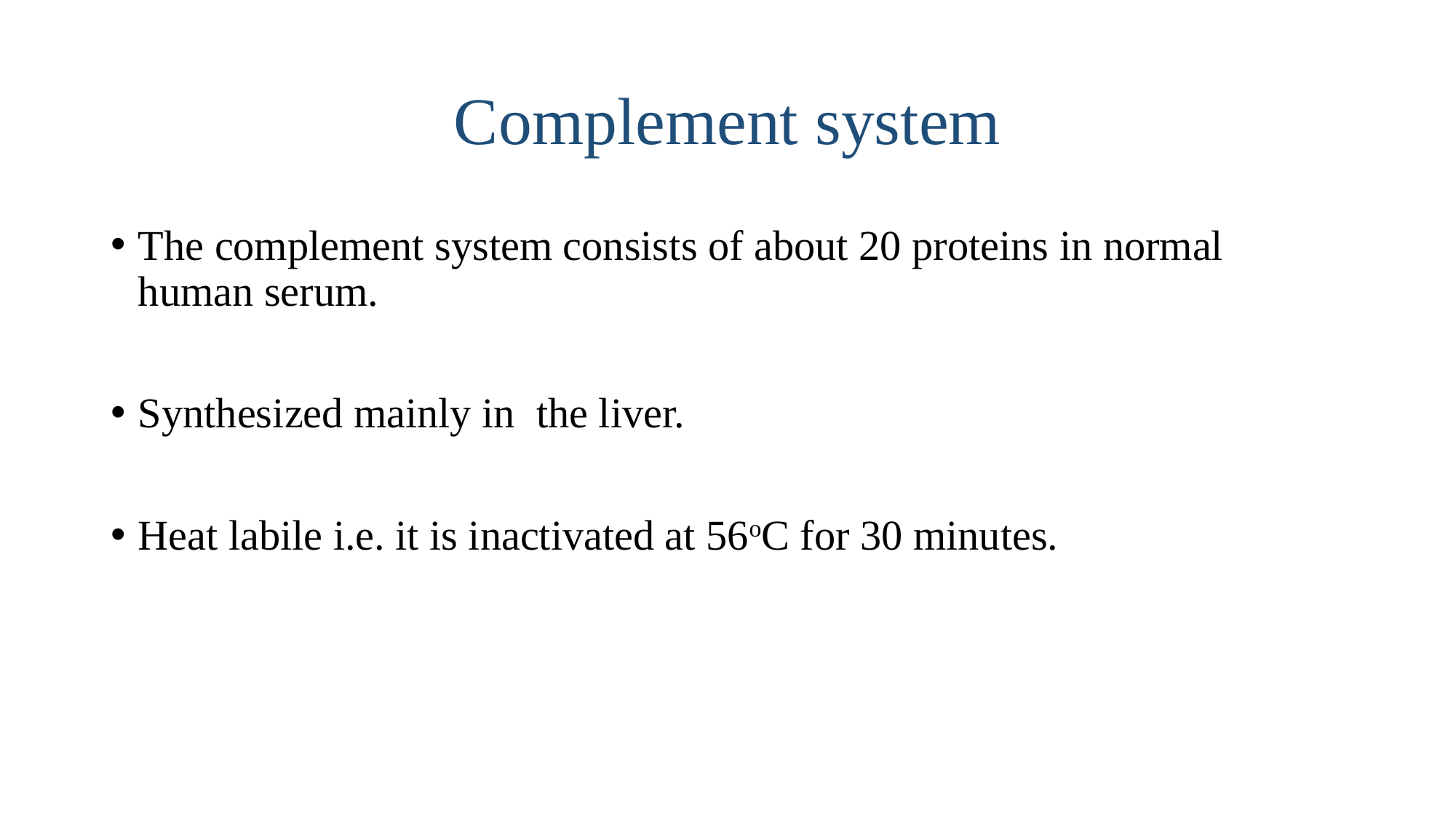

# Complement system
The complement system consists of about 20 proteins in normal human serum.

Synthesized mainly in  the liver.

Heat labile i.e. it is inactivated at 56oC for 30 minutes.